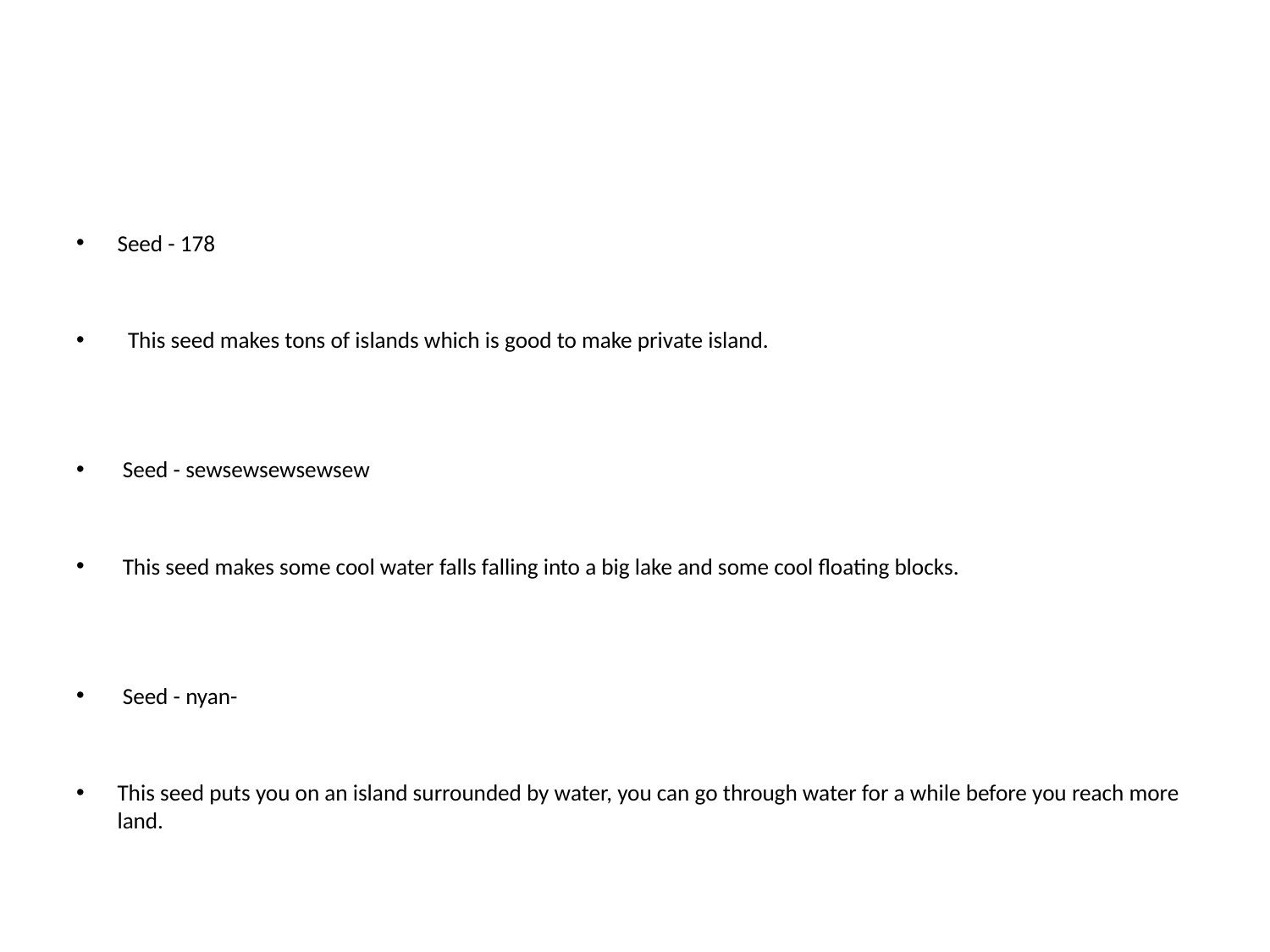

#
Seed - 178

  This seed makes tons of islands which is good to make private island.

 Seed - sewsewsewsewsew

 This seed makes some cool water falls falling into a big lake and some cool floating blocks.

 Seed - nyan-

This seed puts you on an island surrounded by water, you can go through water for a while before you reach more land.